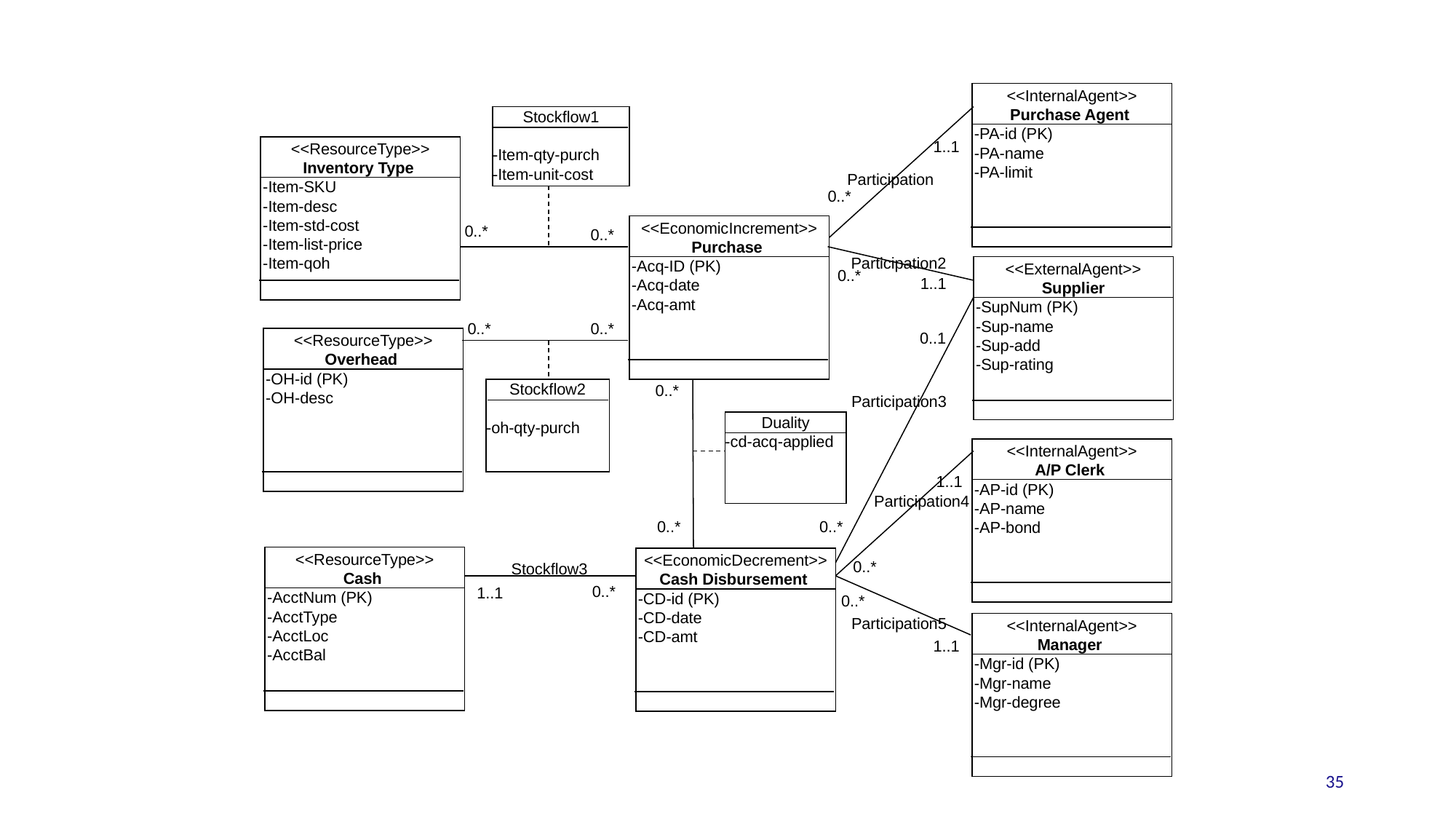

<<InternalAgent>>
Purchase Agent
-PA-id (PK)
-PA-name
-PA-limit
Stockflow1

-Item-qty-purch
-Item-unit-cost

<<ResourceType>>
Inventory Type
-Item-SKU
-Item-desc
-Item-std-cost
-Item-list-price
-Item-qoh
Participation

<<EconomicIncrement>>
Purchase
-Acq-ID (PK)
-Acq-date
-Acq-amt
Participation2

<<ExternalAgent>>
Supplier
-SupNum (PK)
-Sup-name
-Sup-add
-Sup-rating
<<ResourceType>>
Overhead
-OH-id (PK)
-OH-desc
Stockflow2

-oh-qty-purch
Participation3

Duality
-cd-acq-applied

<<InternalAgent>>
A/P Clerk
-AP-id (PK)
-AP-name
-AP-bond
Participation4

<<ResourceType>>
Cash
-AcctNum (PK)
-AcctType
-AcctLoc
-AcctBal
<<EconomicDecrement>>
Cash Disbursement
-CD-id (PK)
-CD-date
-CD-amt
Stockflow3

Participation5

<<InternalAgent>>
Manager
-Mgr-id (PK)
-Mgr-name
-Mgr-degree
1..1
0..*
0..*
0..*
0..*
1..1
0..*
0..*
0..1
0..*
1..1
0..*
0..*
0..*
0..*
1..1
0..*
1..1
35